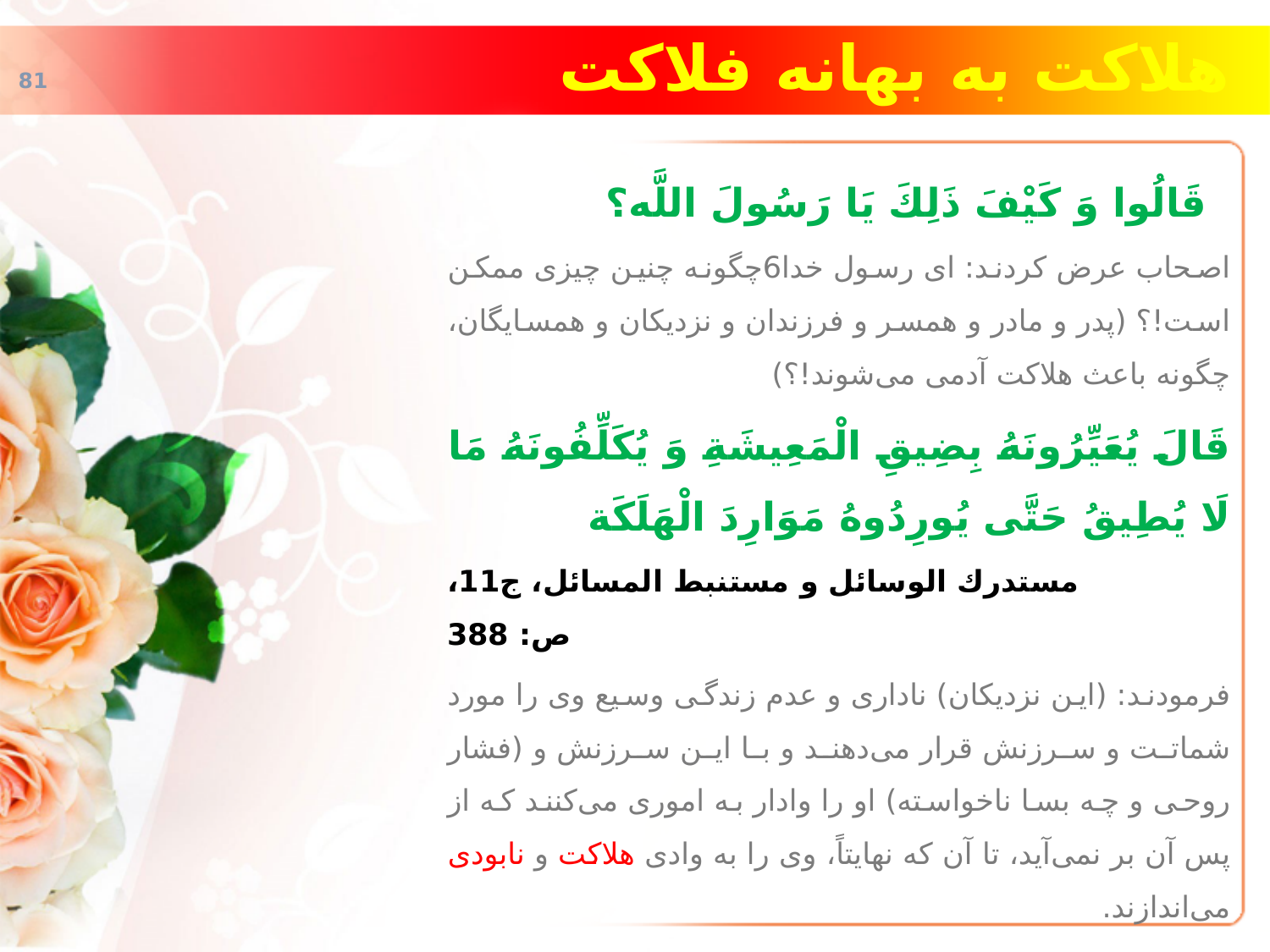

# هلاکت به بهانه فلاکت
قَالُوا وَ كَيْفَ ذَلِكَ يَا رَسُولَ اللَّه؟
اصحاب عرض کردند: ای رسول خدا6چگونه چنین چیزی ممکن است!؟ (پدر و مادر و همسر و فرزندان و نزدیکان و همسایگان، چگونه باعث هلاکت آدمی می‌شوند!؟)
قَالَ يُعَيِّرُونَهُ بِضِيقِ‏ الْمَعِيشَةِ وَ يُكَلِّفُونَهُ مَا لَا يُطِيقُ حَتَّى يُورِدُوهُ مَوَارِدَ الْهَلَكَة
مستدرك الوسائل و مستنبط المسائل، ج‏11، ص: 388
فرمودند: (این نزدیکان) ناداری و عدم زندگی وسیع وی را مورد شماتت و سرزنش قرار می‌دهند و با این سرزنش و (فشار روحی و چه بسا ناخواسته) او را وادار به اموری می‌کنند که از پس آن بر نمی‌آید، تا آن که نهایتاً، وی را به وادی هلاکت و نابودی می‌اندازند.